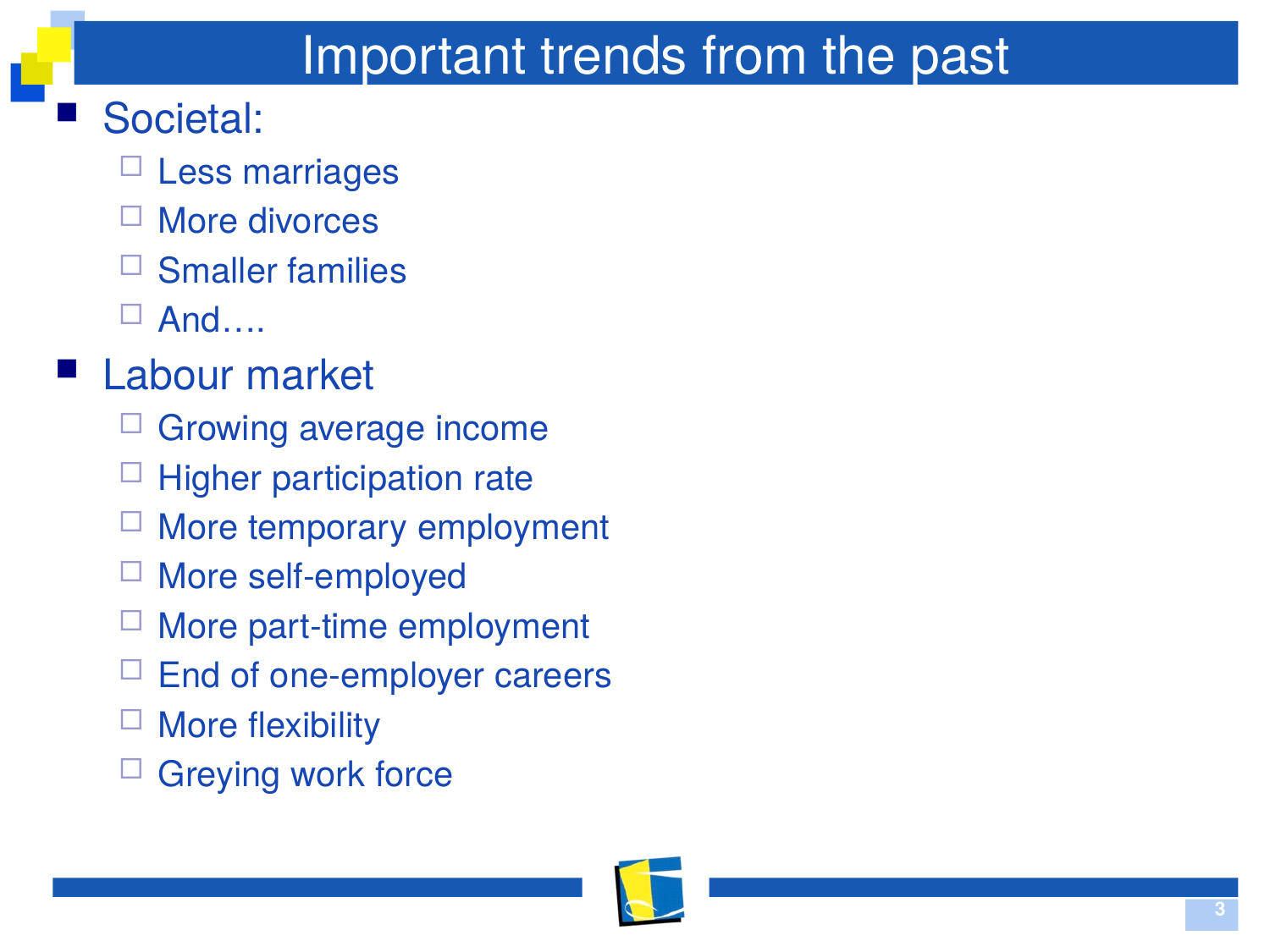

# Important trends from the past
Societal:
Less marriages
More divorces
Smaller families
And….
Labour market
Growing average income
Higher participation rate
More temporary employment
More self-employed
More part-time employment
End of one-employer careers
More flexibility
Greying work force
3